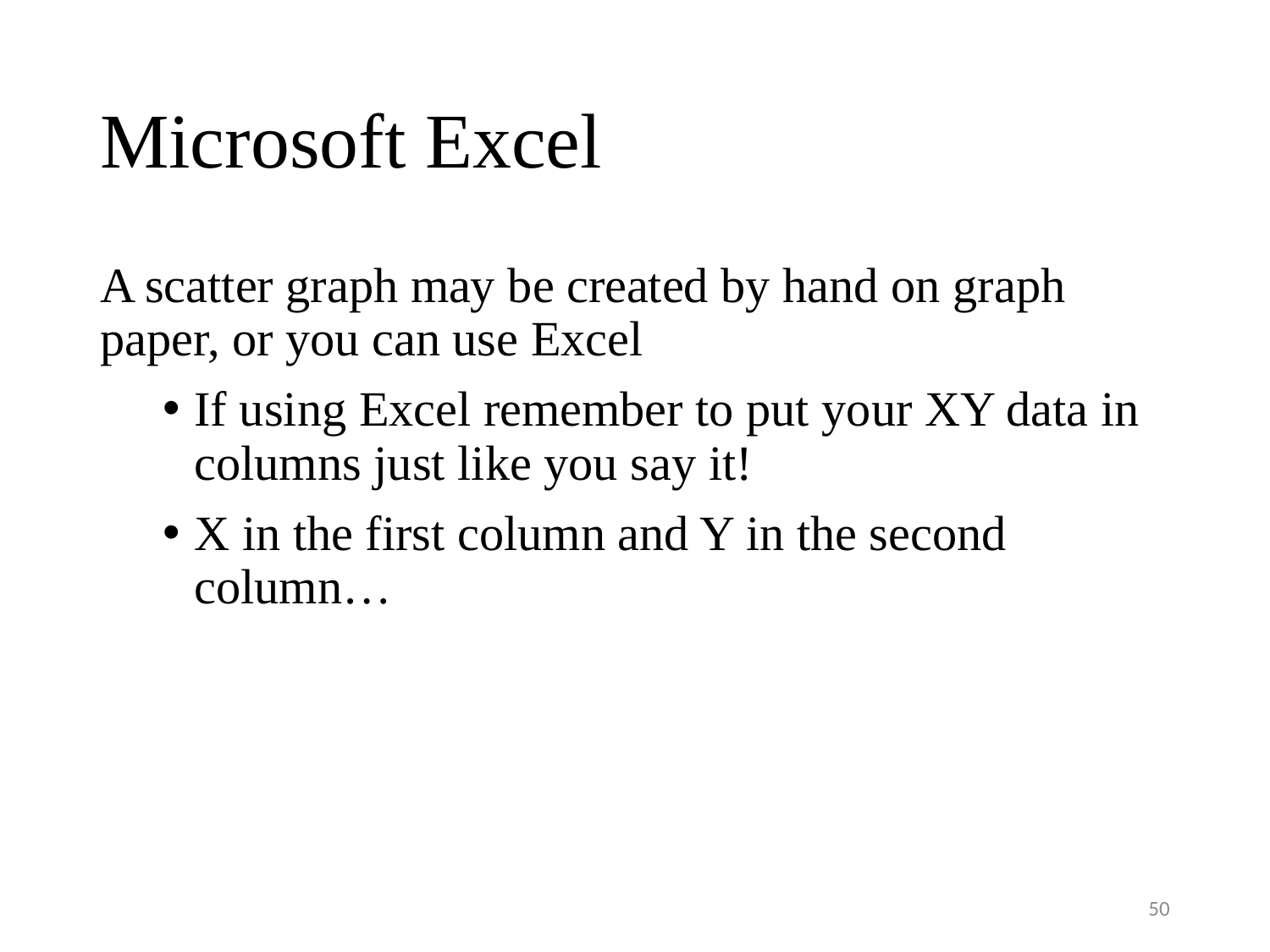

# Microsoft Excel
A scatter graph may be created by hand on graph paper, or you can use Excel
If using Excel remember to put your XY data in columns just like you say it!
X in the first column and Y in the second column…
50